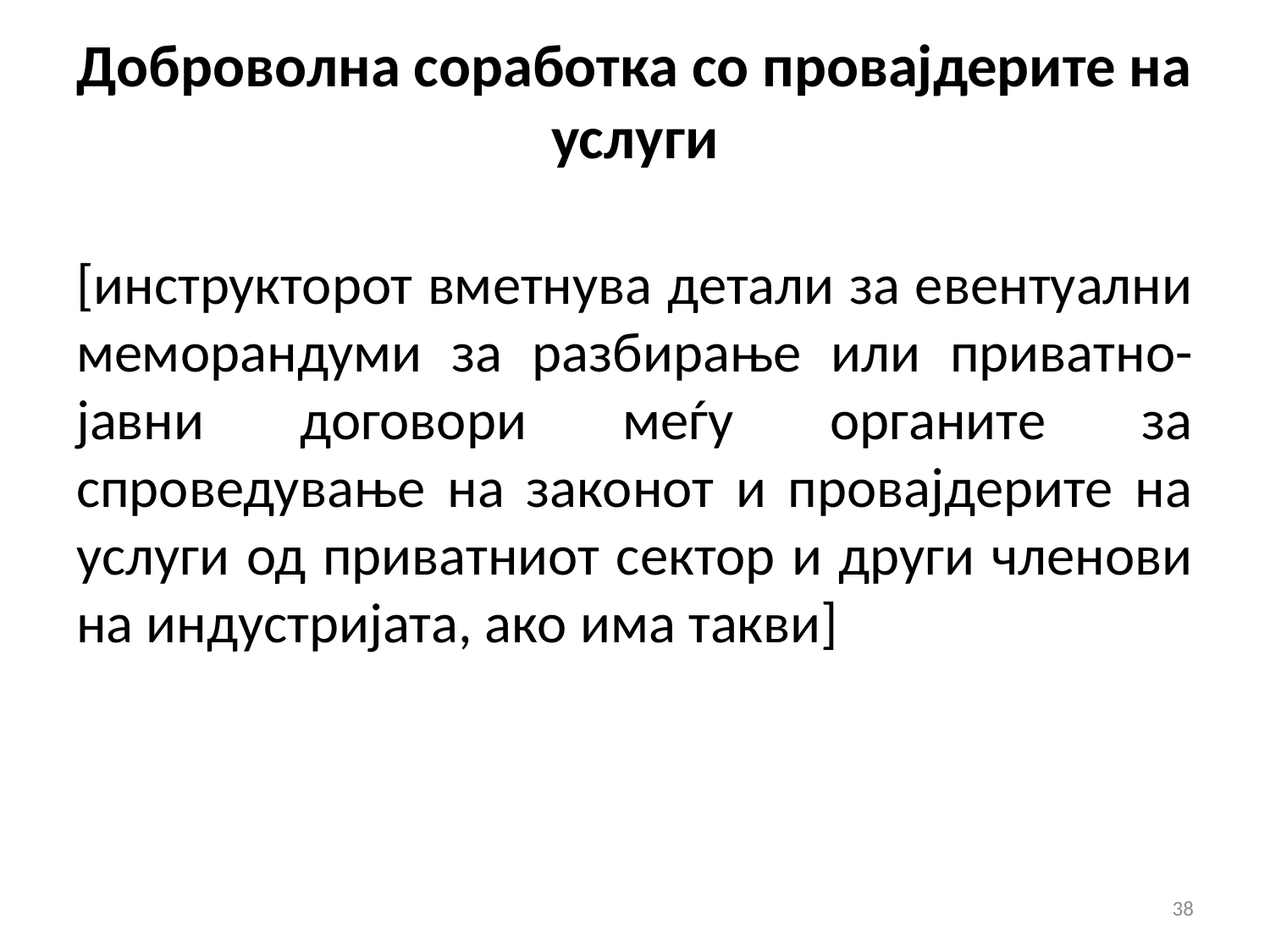

# Доброволна соработка со провајдерите на услуги
[инструкторот вметнува детали за евентуални меморандуми за разбирање или приватно-јавни договори меѓу органите за спроведување на законот и провајдерите на услуги од приватниот сектор и други членови на индустријата, ако има такви]
38